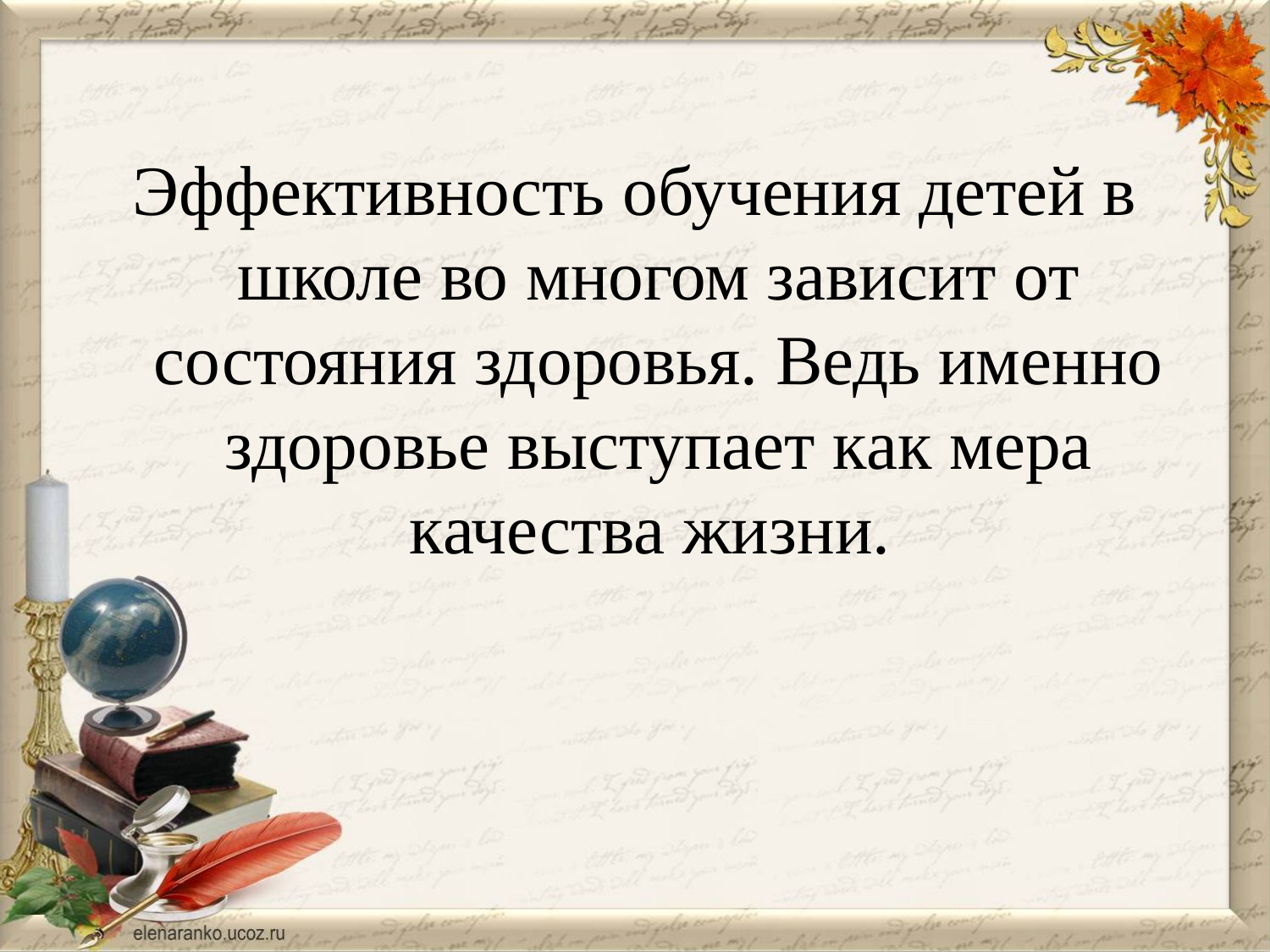

Эффективность обучения детей в школе во многом зависит от состояния здоровья. Ведь именно здоровье выступает как мера качества жизни.